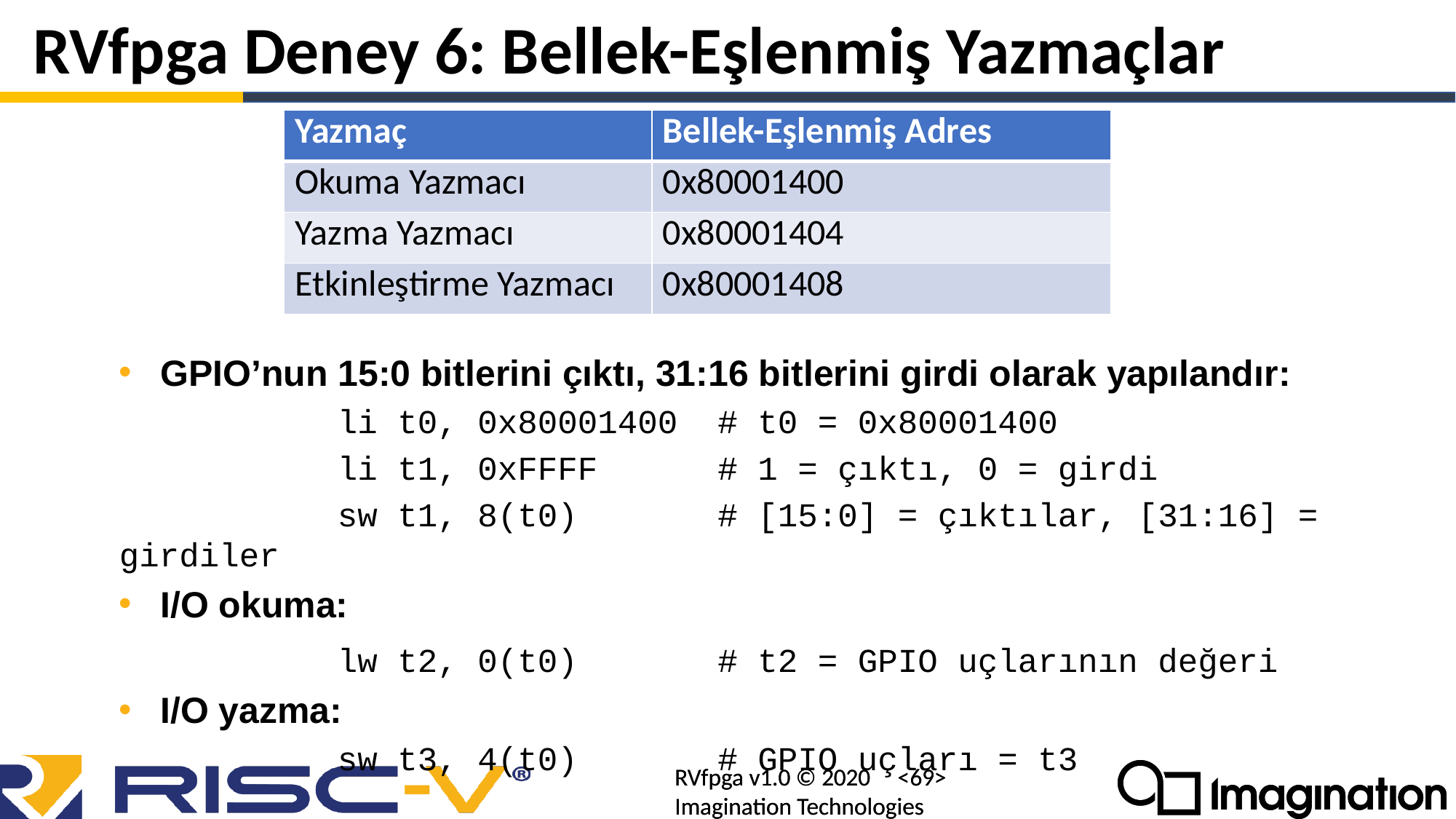

# RVfpga Deney 6: Bellek-Eşlenmiş Yazmaçlar
| Yazmaç | Bellek-Eşlenmiş Adres |
| --- | --- |
| Okuma Yazmacı | 0x80001400 |
| Yazma Yazmacı | 0x80001404 |
| Etkinleştirme Yazmacı | 0x80001408 |
GPIO’nun 15:0 bitlerini çıktı, 31:16 bitlerini girdi olarak yapılandır:
		li t0, 0x80001400  # t0 = 0x80001400
		li t1, 0xFFFF      # 1 = çıktı, 0 = girdi
		sw t1, 8(t0)       # [15:0] = çıktılar, [31:16] = girdiler
I/O okuma:
		lw t2, 0(t0)       # t2 = GPIO uçlarının değeri
I/O yazma:
		sw t3, 4(t0)       # GPIO uçları = t3